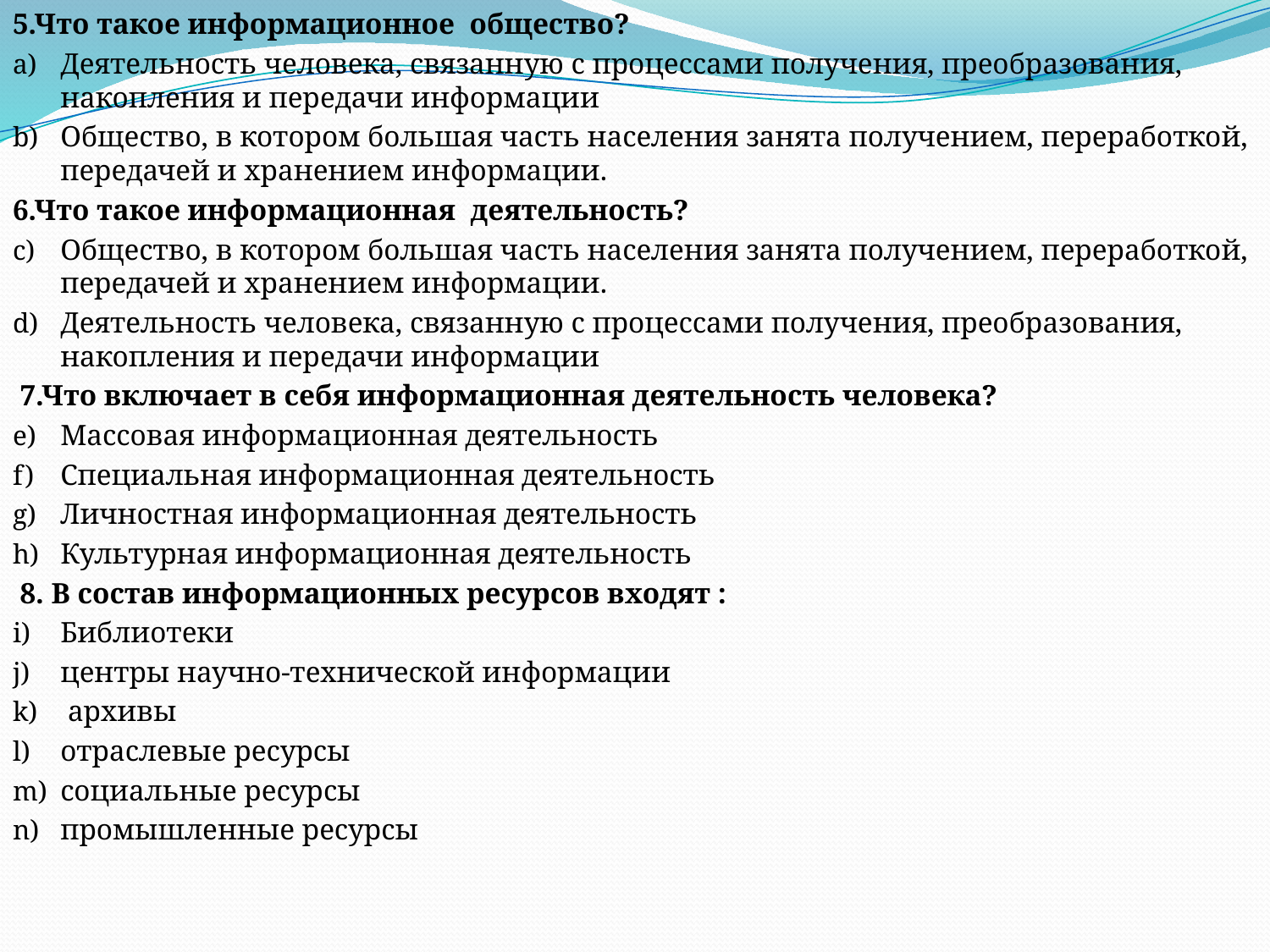

5.Что такое информационное  общество?
Деятельность человека, связанную с процессами получения, преобразования, накопления и передачи информации
Общество, в котором большая часть населения занята получением, переработкой, передачей и хранением информации.
6.Что такое информационная  деятельность?
Общество, в котором большая часть населения занята получением, переработкой, передачей и хранением информации.
Деятельность человека, связанную с процессами получения, преобразования, накопления и передачи информации
 7.Что включает в себя информационная деятельность человека?
Массовая информационная деятельность
Специальная информационная деятельность
Личностная информационная деятельность
Культурная информационная деятельность
 8. В состав информационных ресурсов входят :
Библиотеки
центры научно-технической информации
 архивы
отраслевые ресурсы
социальные ресурсы
промышленные ресурсы